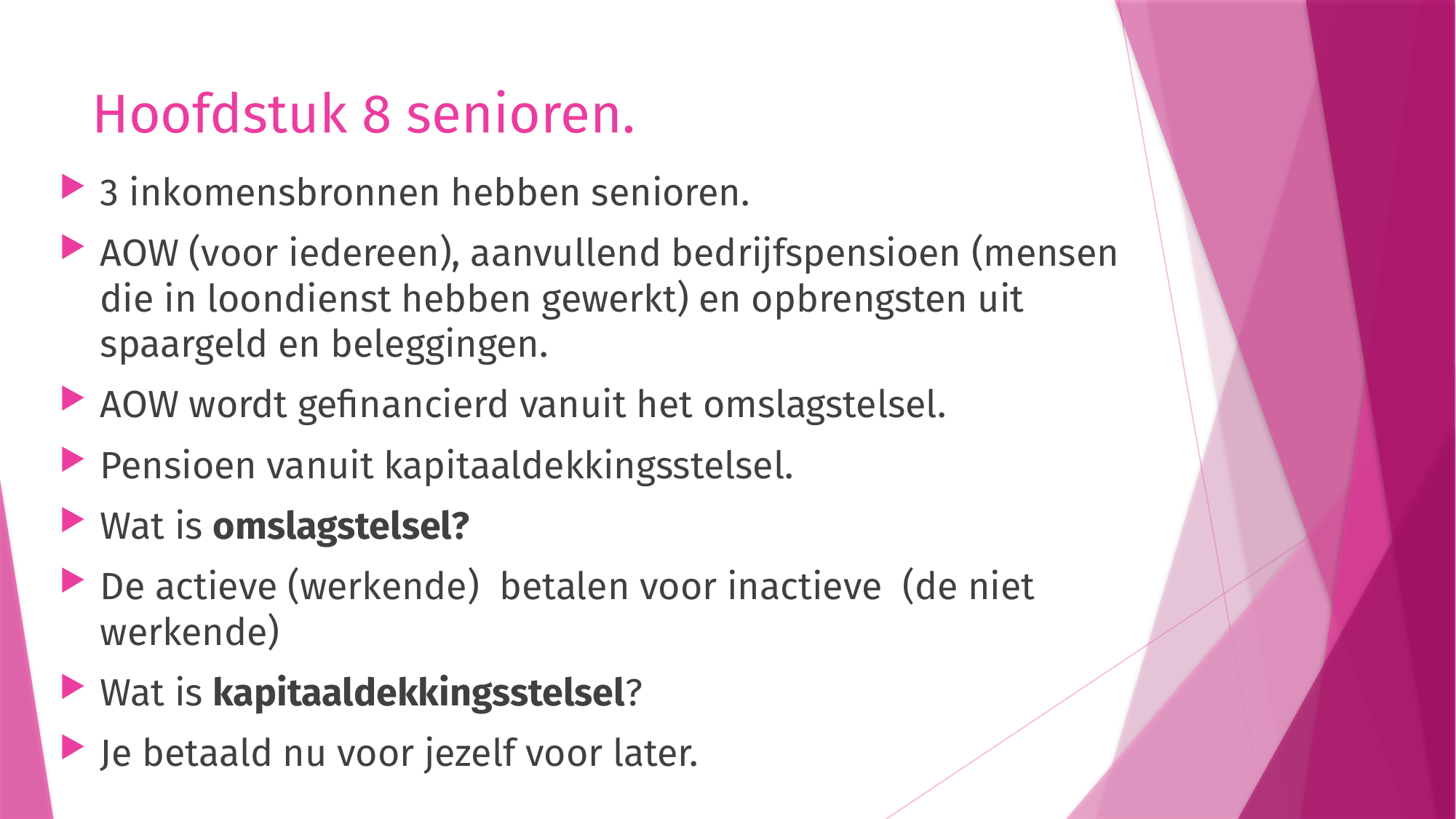

# Hoofdstuk 8 senioren.
3 inkomensbronnen hebben senioren.
AOW (voor iedereen), aanvullend bedrijfspensioen (mensen die in loondienst hebben gewerkt) en opbrengsten uit spaargeld en beleggingen.
AOW wordt gefinancierd vanuit het omslagstelsel.
Pensioen vanuit kapitaaldekkingsstelsel.
Wat is omslagstelsel?
De actieve (werkende)  betalen voor inactieve  (de niet werkende)
Wat is kapitaaldekkingsstelsel?
Je betaald nu voor jezelf voor later.